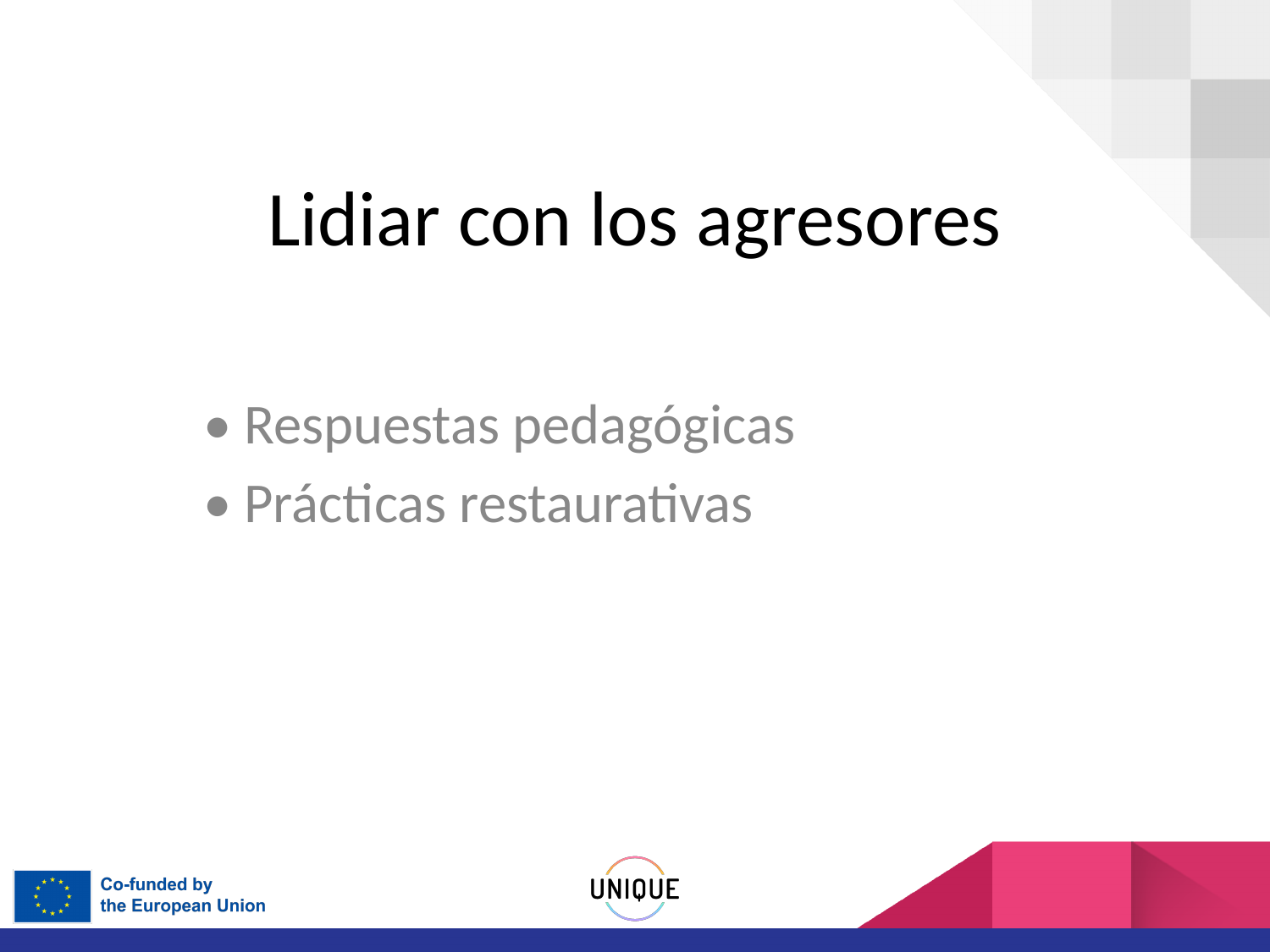

# Lidiar con los agresores
• Respuestas pedagógicas
• Prácticas restaurativas